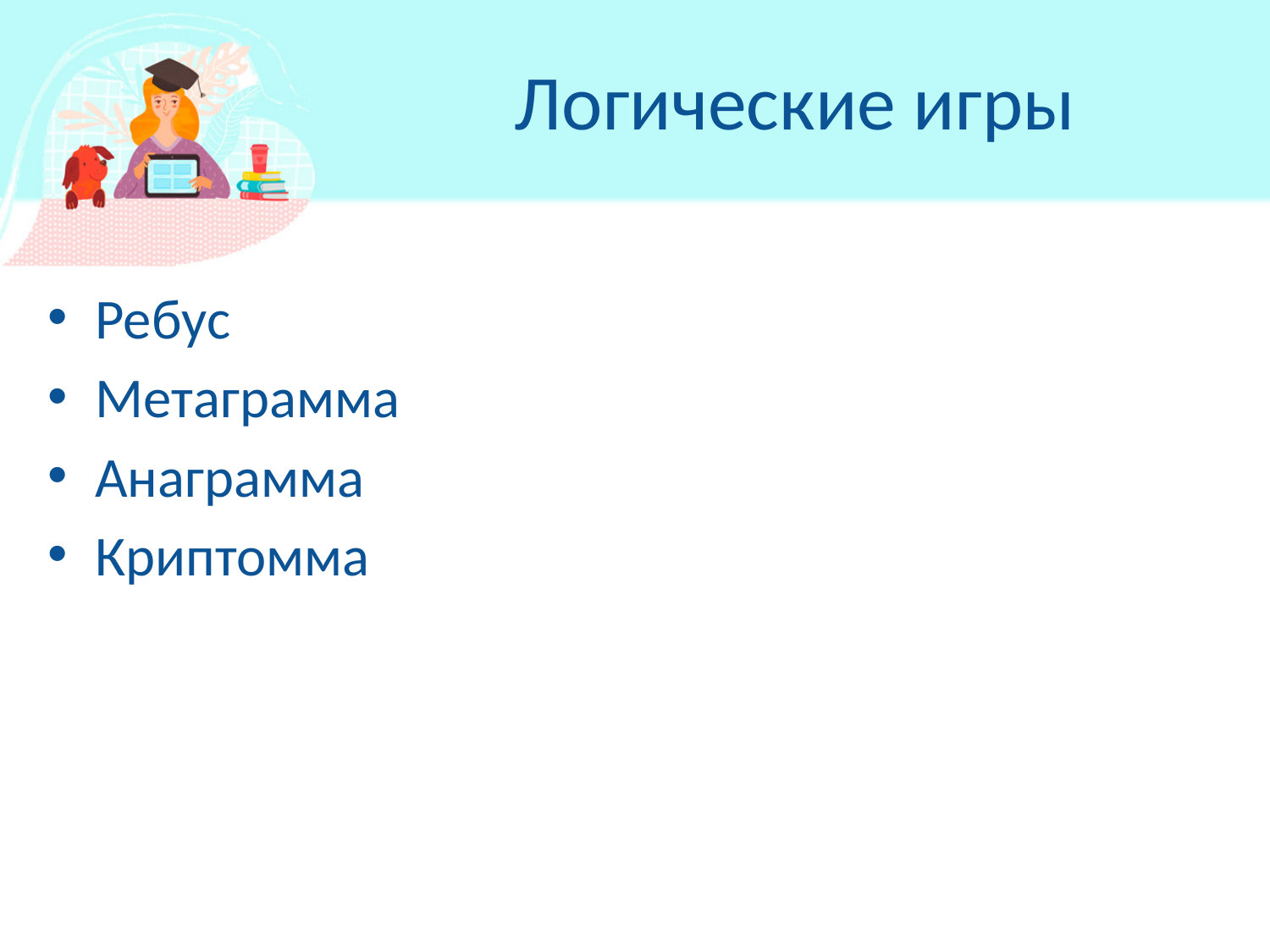

# Логические игры
Ребус
Метаграмма
Анаграмма
Криптомма